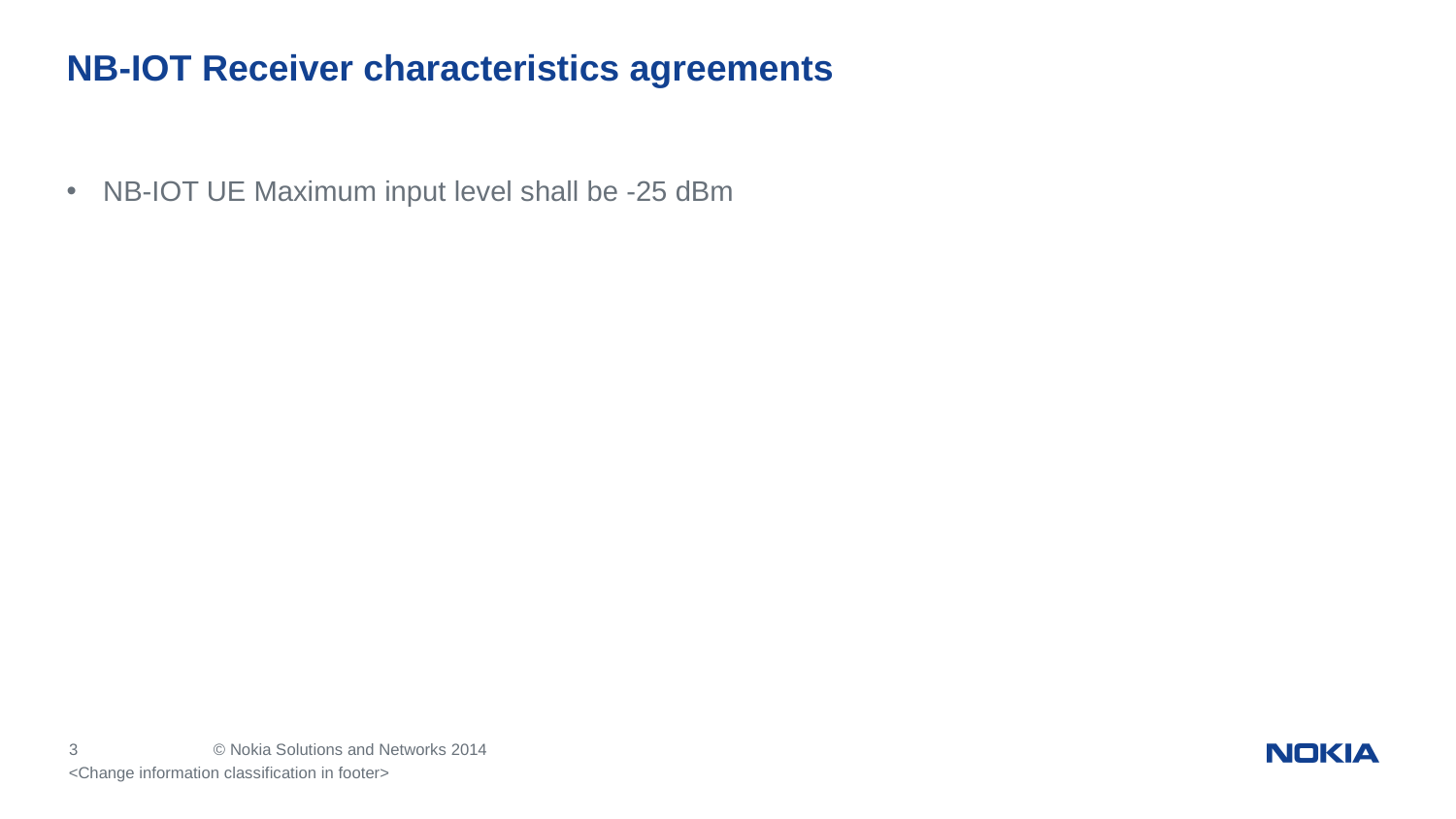

# NB-IOT Receiver characteristics agreements
NB-IOT UE Maximum input level shall be -25 dBm

<Change information classification in footer>